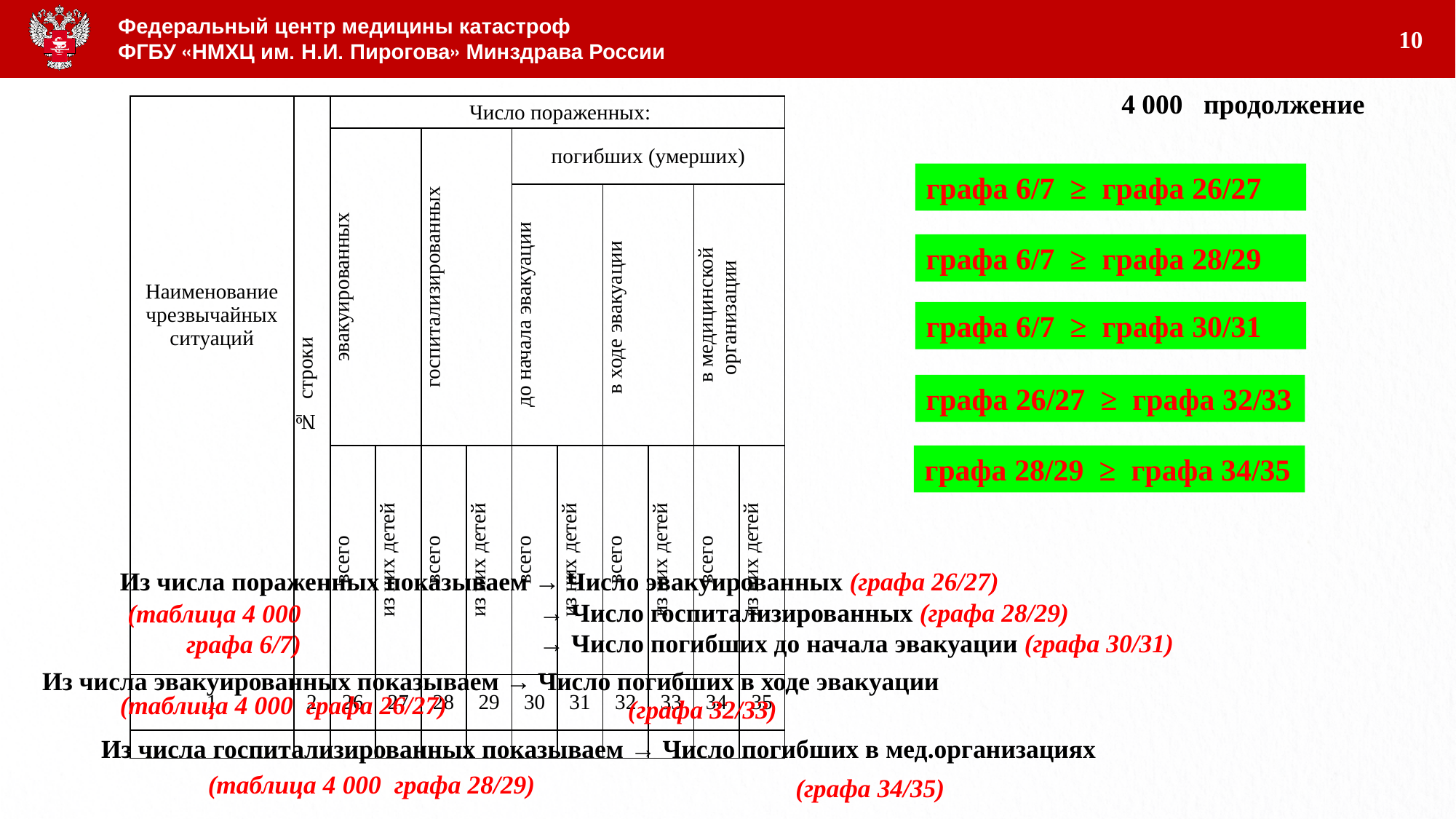

10
4 000   продолжение
| Наименование чрезвычайных ситуаций | № строки | Число пораженных: |  |  |  |  |  |  |  |  |  |
| --- | --- | --- | --- | --- | --- | --- | --- | --- | --- | --- | --- |
|  |  | эвакуированных |  | госпитализированных |  | погибших (умерших) |  |  |  |  |  |
|  |  |  |  |  |  | до начала эвакуации |  | в ходе эвакуации |  | в медицинской организации |  |
|  |  | всего | из них детей | всего | из них детей | всего | из них детей | всего | из них детей | всего | из них детей |
| 1 | 2 | 26 | 27 | 28 | 29 | 30 | 31 | 32 | 33 | 34 | 35 |
|  |  |  |  |  |  |  |  |  |  |  |  |
графа 6/7  ≥  графа 26/27
графа 6/7  ≥  графа 28/29
графа 6/7  ≥  графа 30/31
графа 26/27  ≥  графа 32/33
графа 28/29  ≥  графа 34/35
Из числа пораженных показываем → Число эвакуированных (графа 26/27)
			              → Число госпитализированных (графа 28/29)
			              → Число погибших до начала эвакуации (графа 30/31)
(таблица 4 000
графа 6/7)
Из числа эвакуированных показываем → Число погибших в ходе эвакуации
(таблица 4 000  графа 26/27)
(графа 32/33)
Из числа госпитализированных показываем → Число погибших в мед.организациях
(таблица 4 000  графа 28/29)
(графа 34/35)